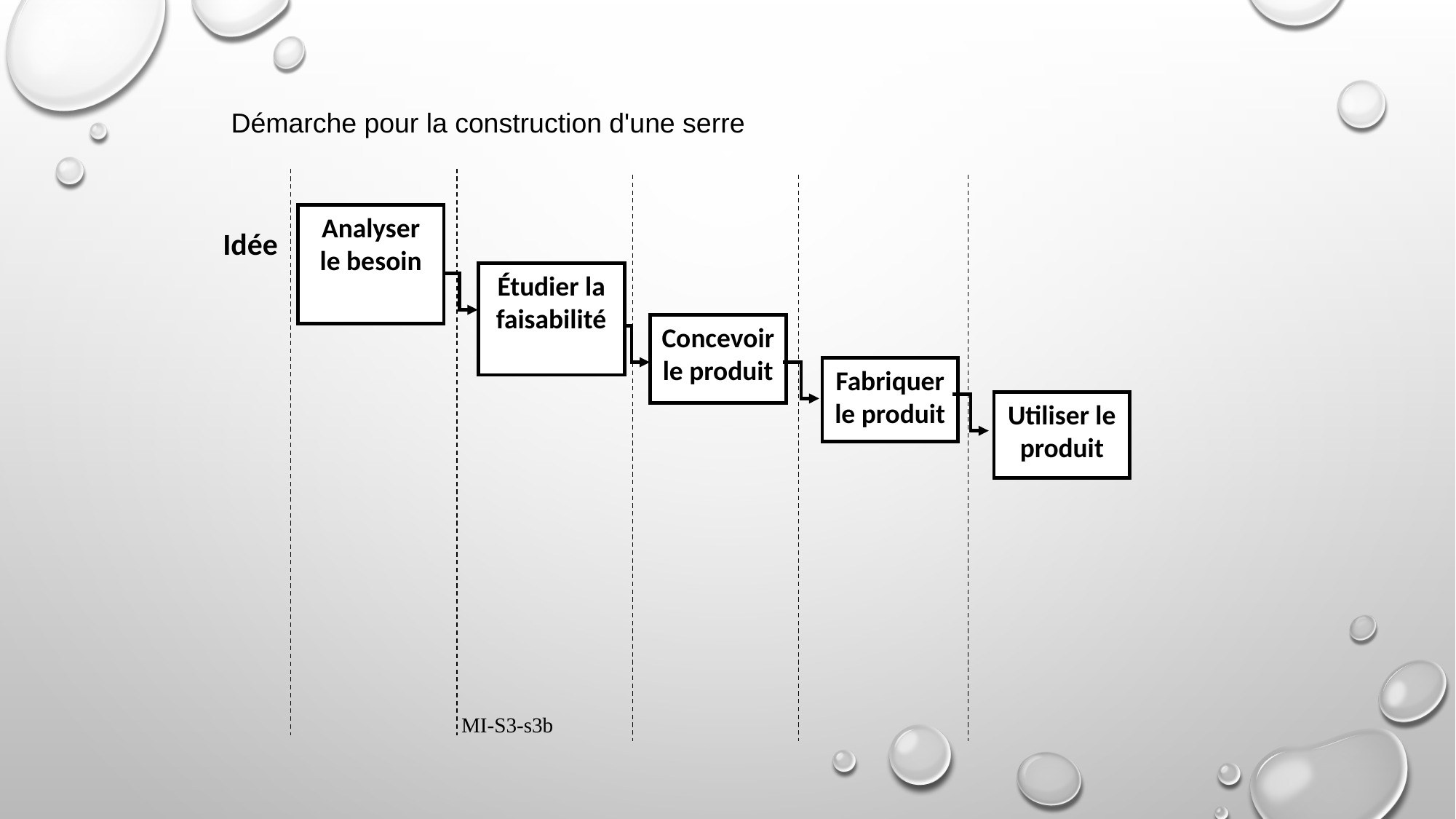

Démarche pour la construction d'une serre
Analyser le besoin
Idée
Étudier la faisabilité
Concevoir le produit
Fabriquer le produit
Utiliser le produit
MI-S3-s3b